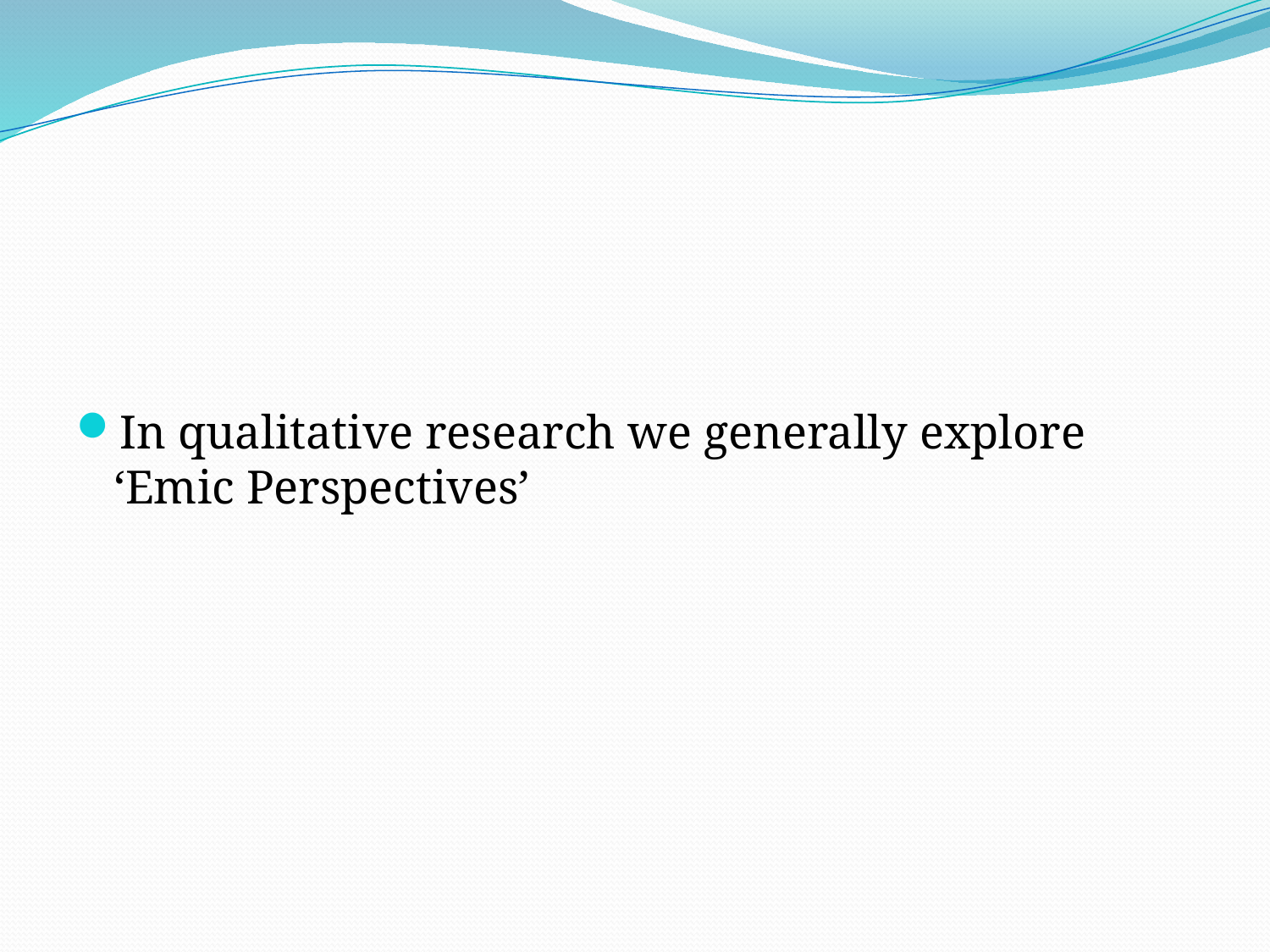

#

In qualitative research we generally explore ‘Emic Perspectives’